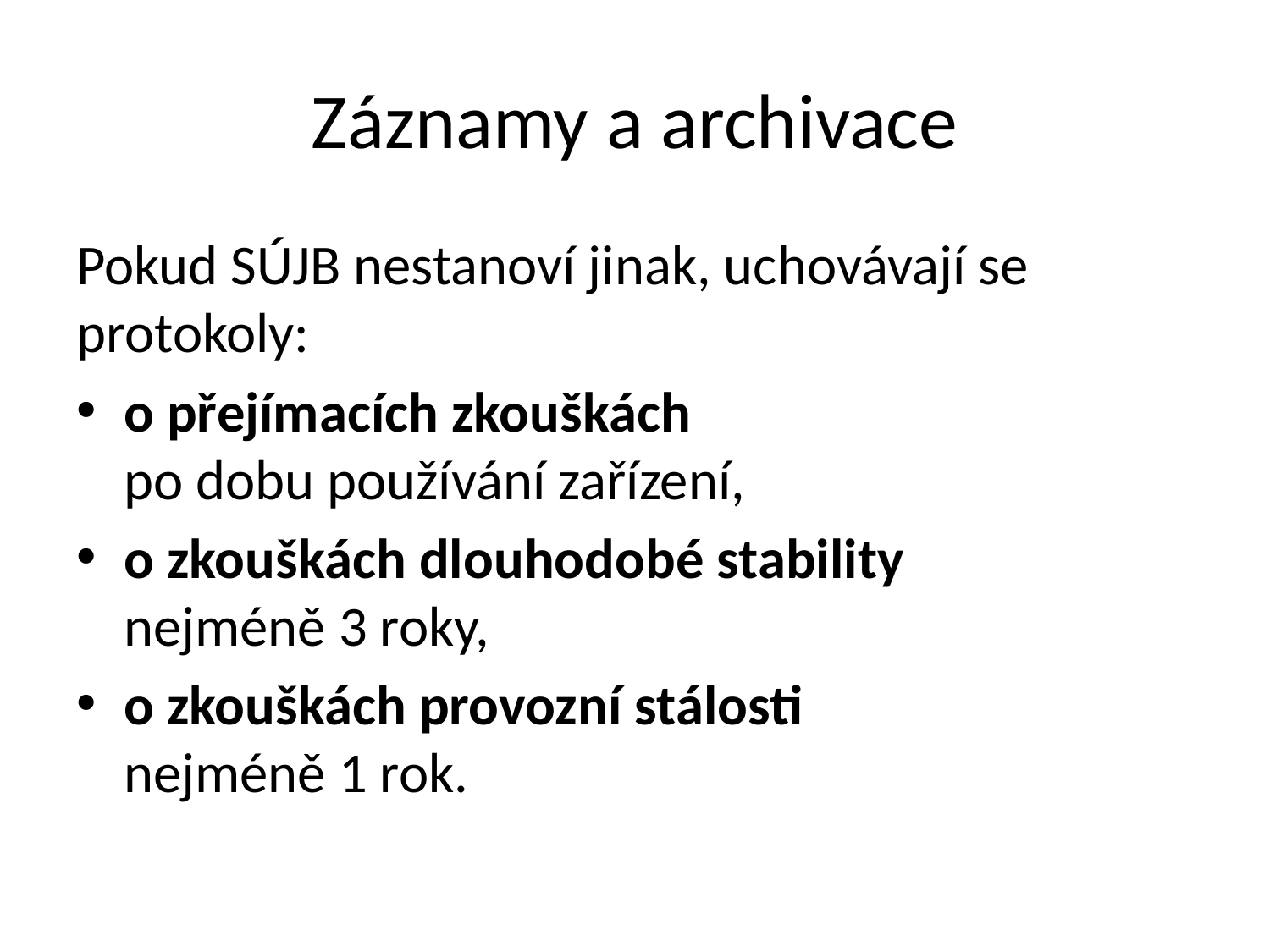

# Záznamy a archivace
Pokud SÚJB nestanoví jinak, uchovávají se protokoly:
o přejímacích zkouškách                                    po dobu používání zařízení,
o zkouškách dlouhodobé stability             nejméně 3 roky,
o zkouškách provozní stálosti               nejméně 1 rok.